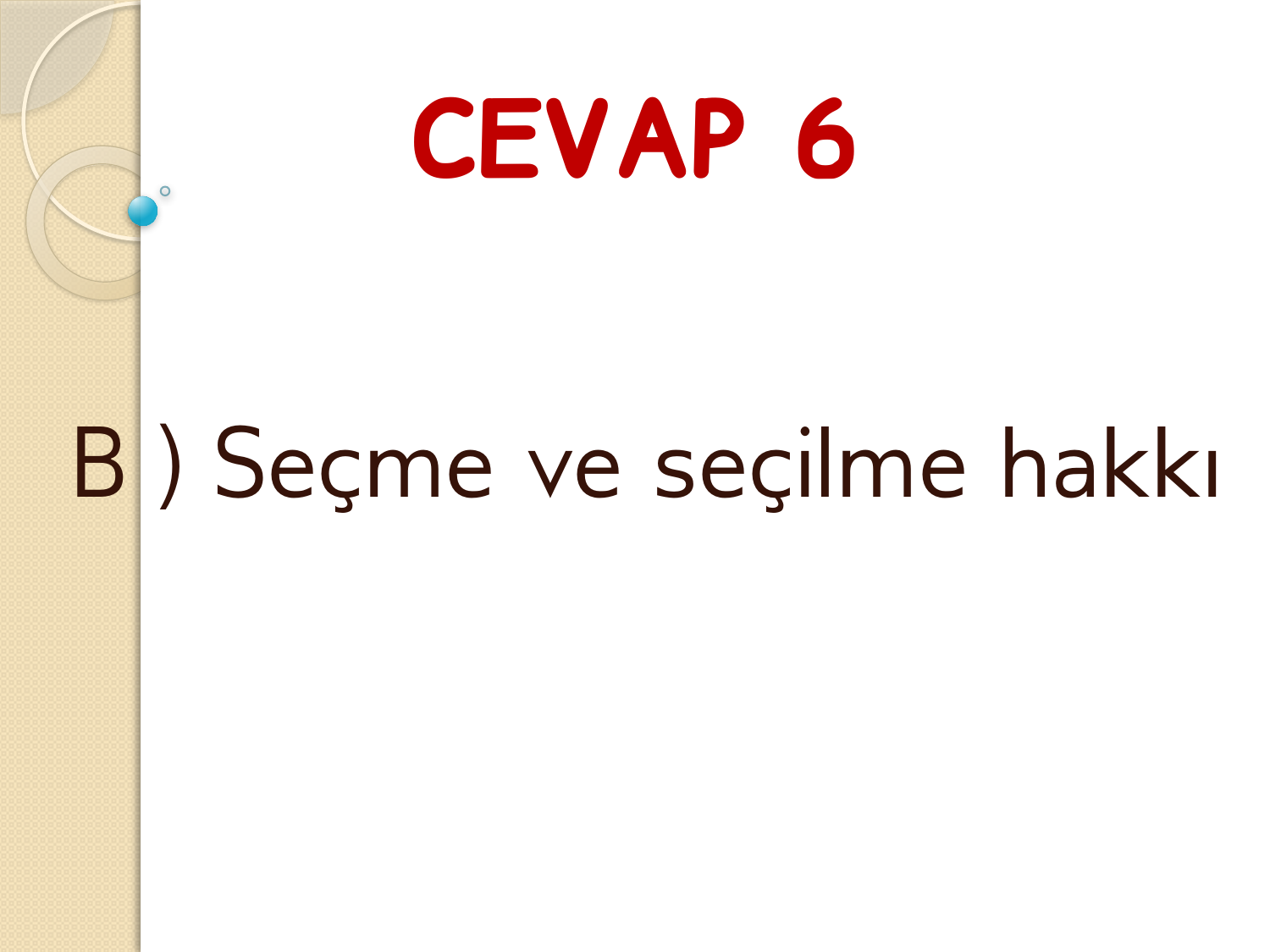

# CEVAP 6
B ) Seçme ve seçilme hakkı